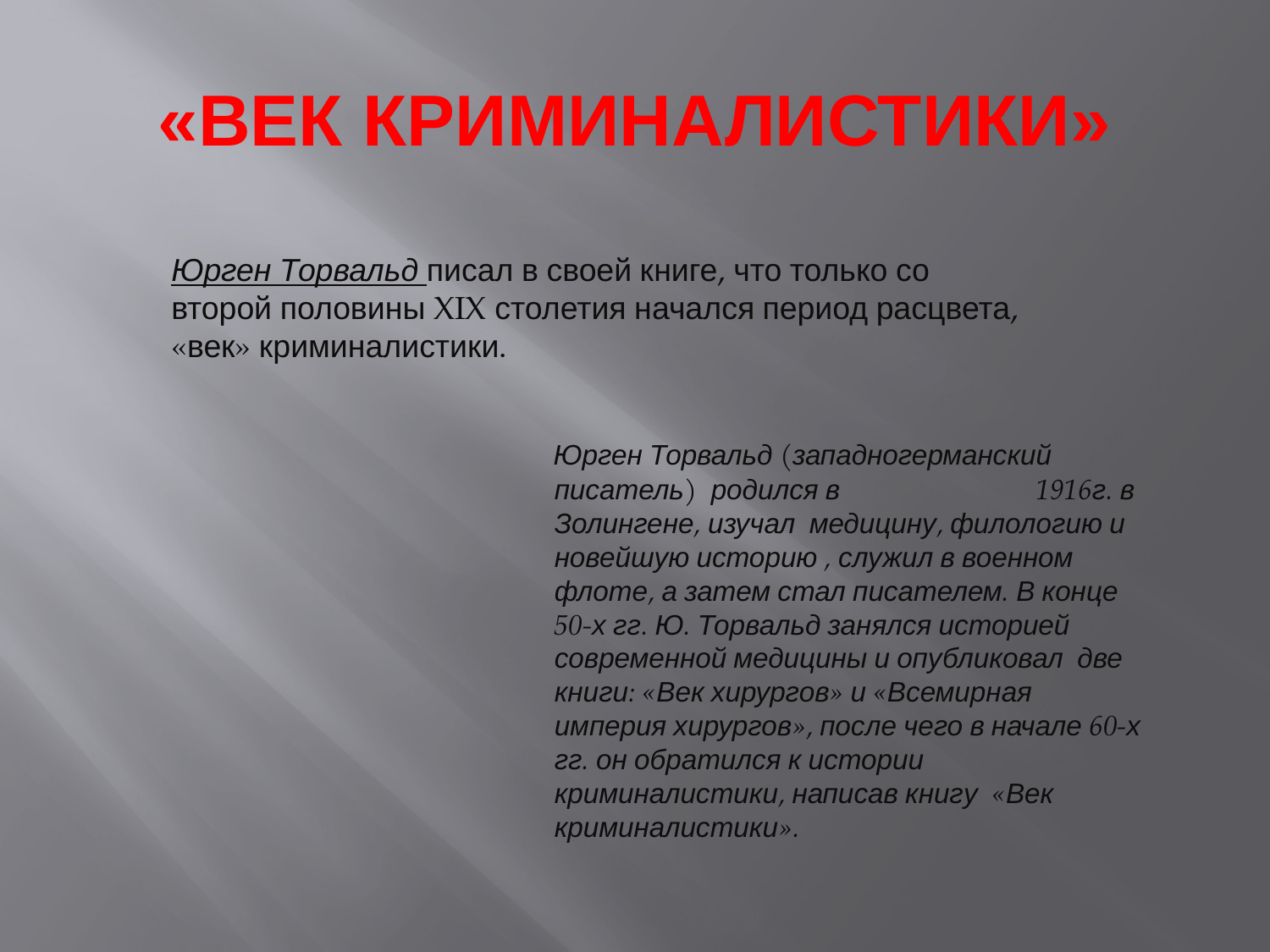

# «Век криминалистики»
Юрген Торвальд писал в своей книге, что только со второй половины XIX столетия начался период расцвета, «век» криминалистики.

       Юрген Торвальд (западногерманский писатель)  родился в                            1916г. в Золингене, изучал  медицину, филологию и новейшую историю , служил в военном флоте, а затем стал писателем. В конце 50-х гг. Ю. Торвальд занялся историей современной медицины и опубликовал  две книги: «Век хирургов» и «Всемирная империя хирургов», после чего в начале 60-х гг. он обратился к истории криминалистики, написав книгу  «Век криминалистики».